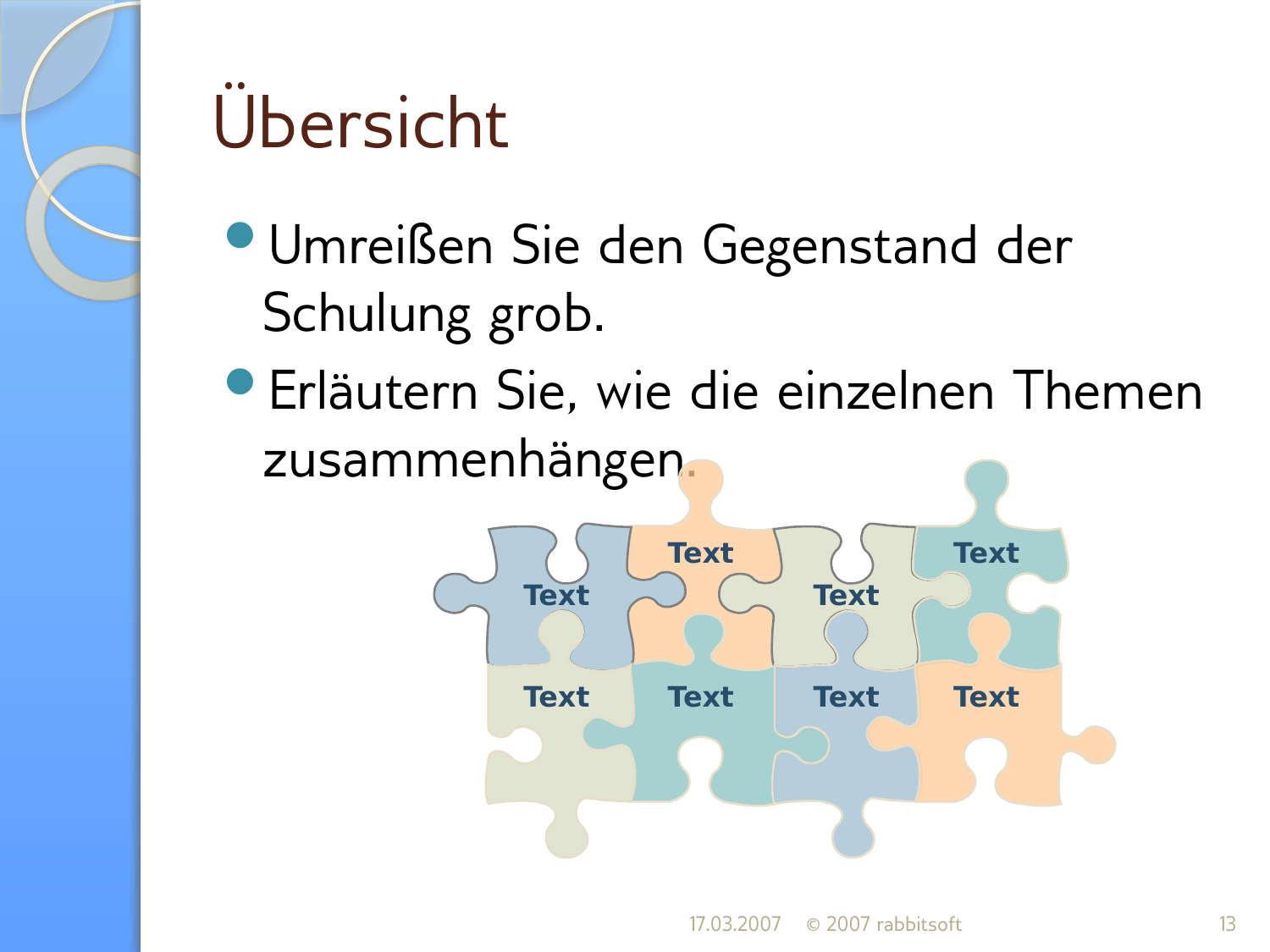

# Übersicht
Umreißen Sie den Gegenstand der Schulung grob.
Erläutern Sie, wie die einzelnen Themen zusammenhängen.

Text

Text

Text

Text

Text

Text

Text

Text
17.03.2007
© 2007 rabbitsoft
13